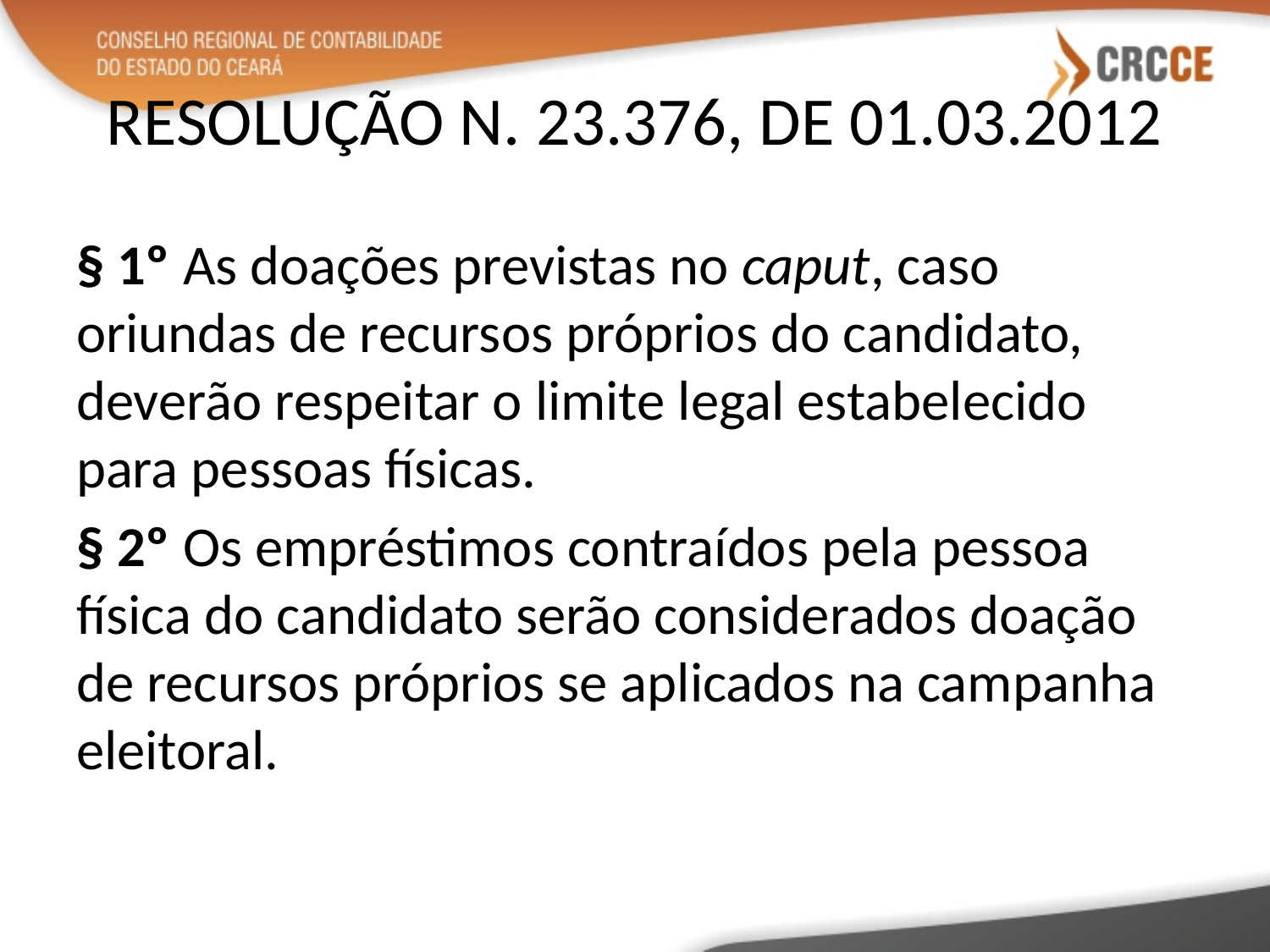

# RESOLUÇÃO N. 23.376, DE 01.03.2012
§ 1º As doações previstas no caput, caso oriundas de recursos próprios do candidato, deverão respeitar o limite legal estabelecido para pessoas físicas.
§ 2º Os empréstimos contraídos pela pessoa física do candidato serão considerados doação de recursos próprios se aplicados na campanha eleitoral.